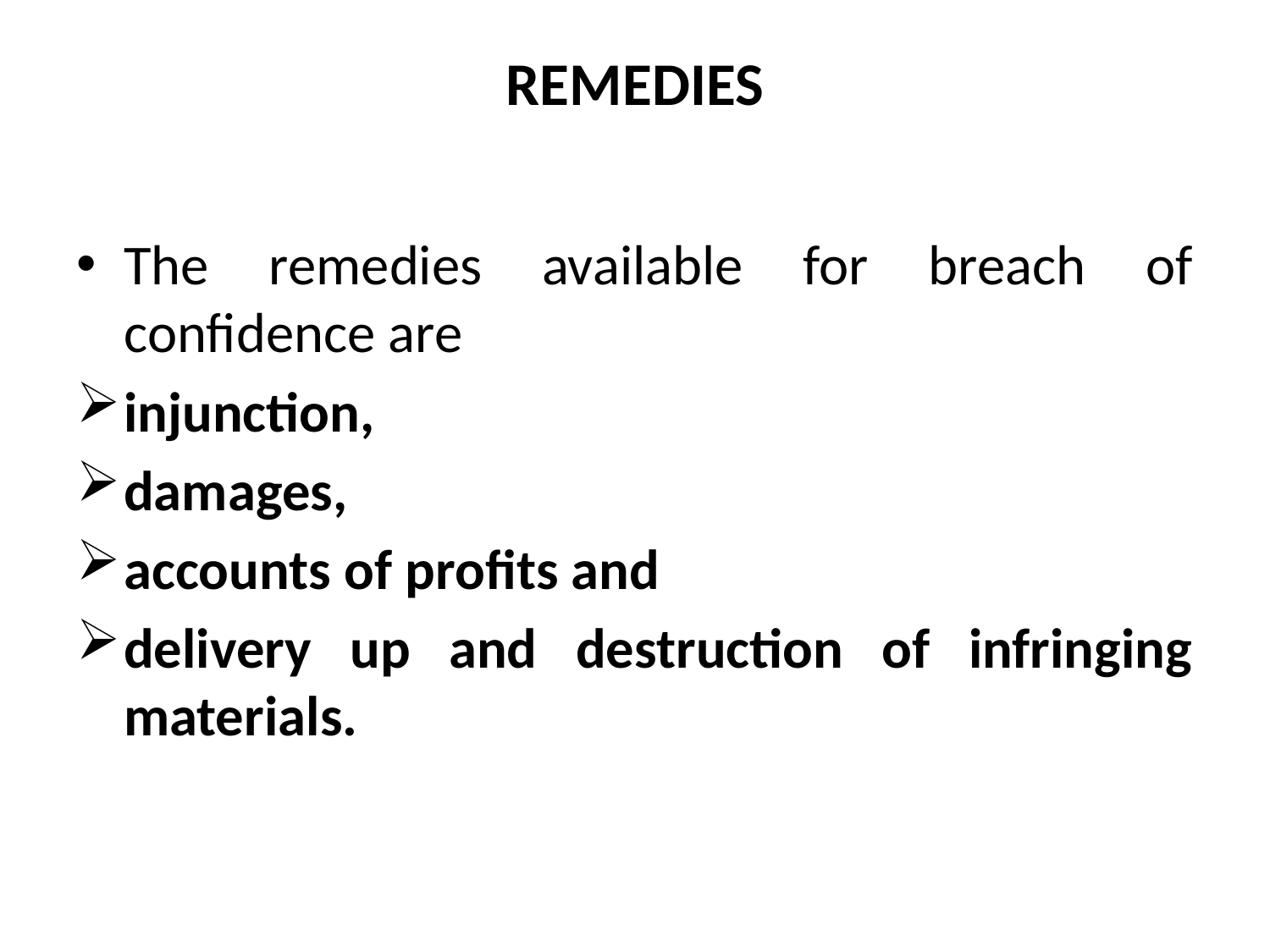

# REMEDIES
The remedies available for breach of confidence are
injunction,
damages,
accounts of profits and
delivery up and destruction of infringing materials.